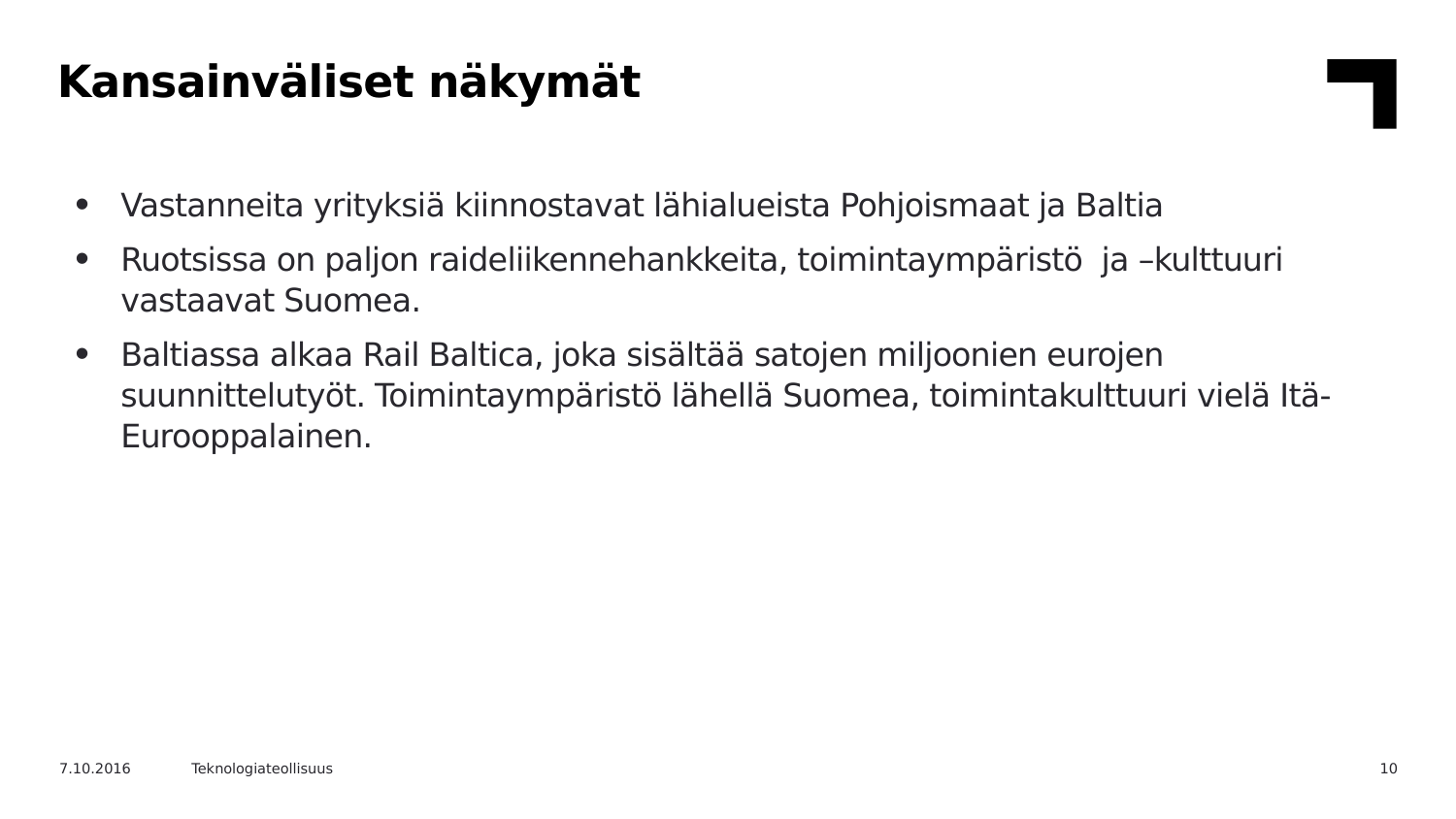

Kansainväliset näkymät
Vastanneita yrityksiä kiinnostavat lähialueista Pohjoismaat ja Baltia
Ruotsissa on paljon raideliikennehankkeita, toimintaympäristö  ja –kulttuuri vastaavat Suomea.
Baltiassa alkaa Rail Baltica, joka sisältää satojen miljoonien eurojen suunnittelutyöt. Toimintaympäristö lähellä Suomea, toimintakulttuuri vielä Itä-Eurooppalainen.

7.10.2016
Teknologiateollisuus
10